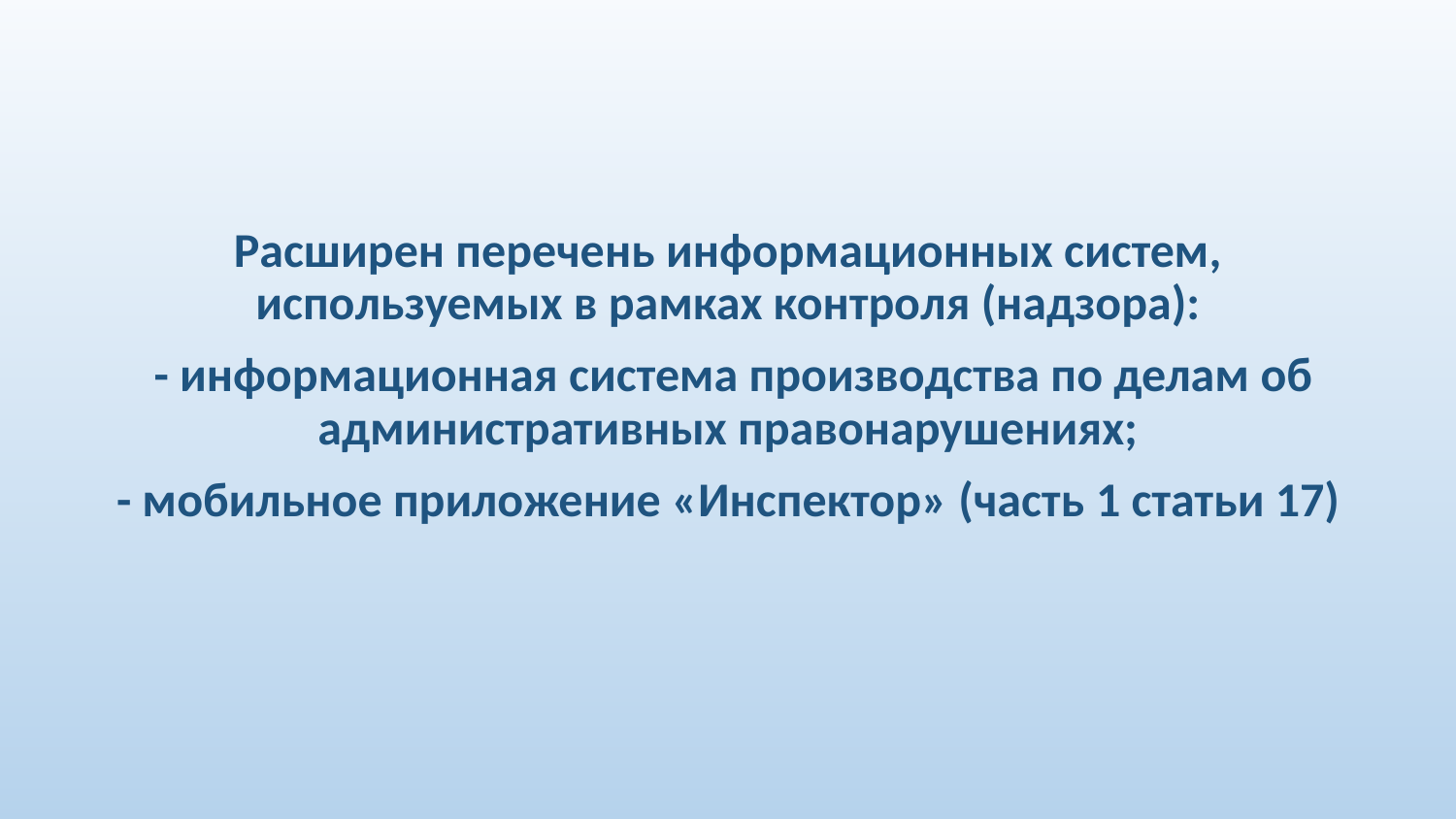

Расширен перечень информационных систем, используемых в рамках контроля (надзора):
 - информационная система производства по делам об административных правонарушениях;
- мобильное приложение «Инспектор» (часть 1 статьи 17)